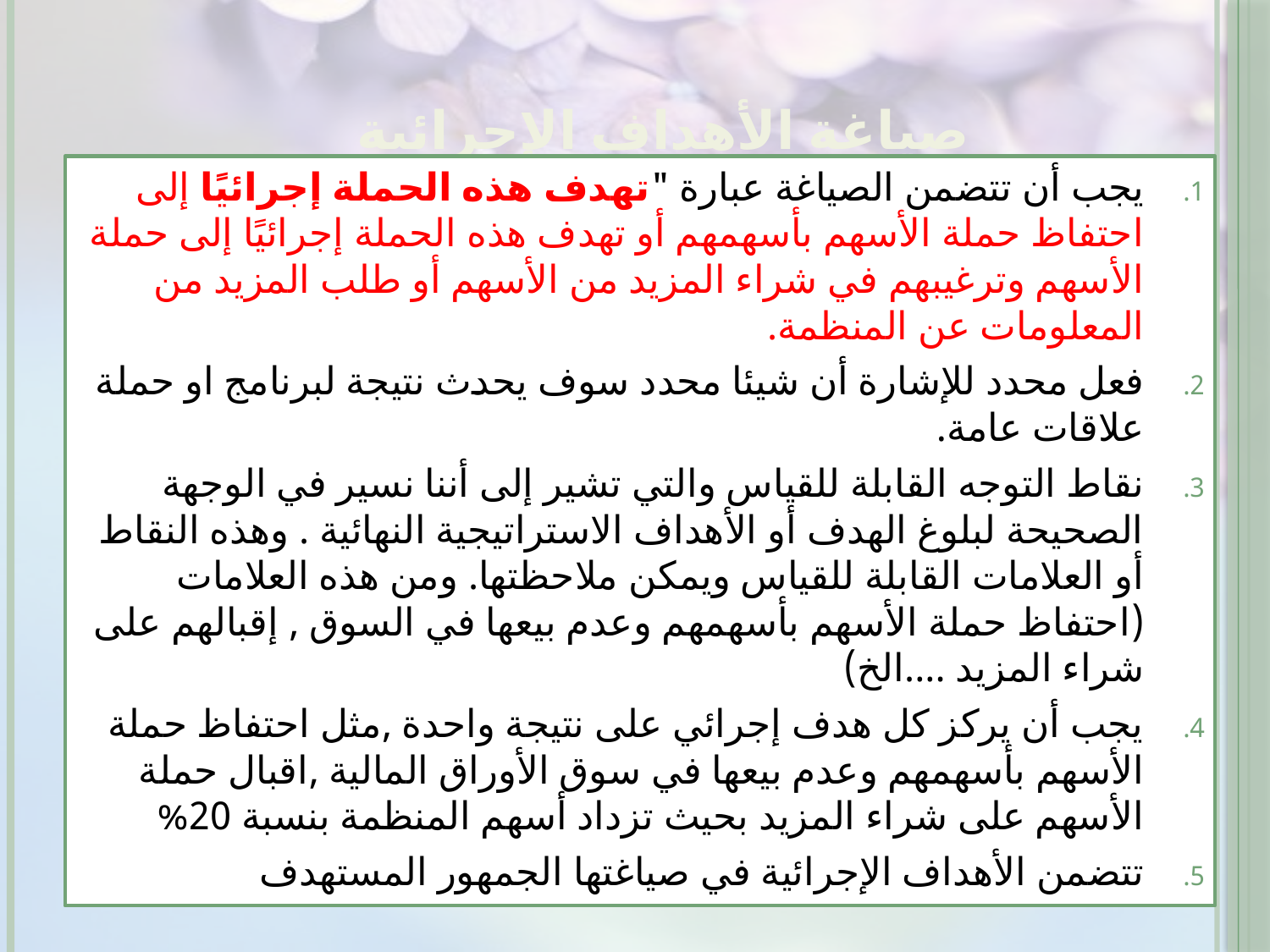

# صياغة الأهداف الإجرائية
يجب أن تتضمن الصياغة عبارة "تهدف هذه الحملة إجرائيًا إلى احتفاظ حملة الأسهم بأسهمهم أو تهدف هذه الحملة إجرائيًا إلى حملة الأسهم وترغيبهم في شراء المزيد من الأسهم أو طلب المزيد من المعلومات عن المنظمة.
فعل محدد للإشارة أن شيئا محدد سوف يحدث نتيجة لبرنامج او حملة علاقات عامة.
نقاط التوجه القابلة للقياس والتي تشير إلى أننا نسير في الوجهة الصحيحة لبلوغ الهدف أو الأهداف الاستراتيجية النهائية . وهذه النقاط أو العلامات القابلة للقياس ويمكن ملاحظتها. ومن هذه العلامات (احتفاظ حملة الأسهم بأسهمهم وعدم بيعها في السوق , إقبالهم على شراء المزيد ....الخ)
يجب أن يركز كل هدف إجرائي على نتيجة واحدة ,مثل احتفاظ حملة الأسهم بأسهمهم وعدم بيعها في سوق الأوراق المالية ,اقبال حملة الأسهم على شراء المزيد بحيث تزداد أسهم المنظمة بنسبة 20%
تتضمن الأهداف الإجرائية في صياغتها الجمهور المستهدف